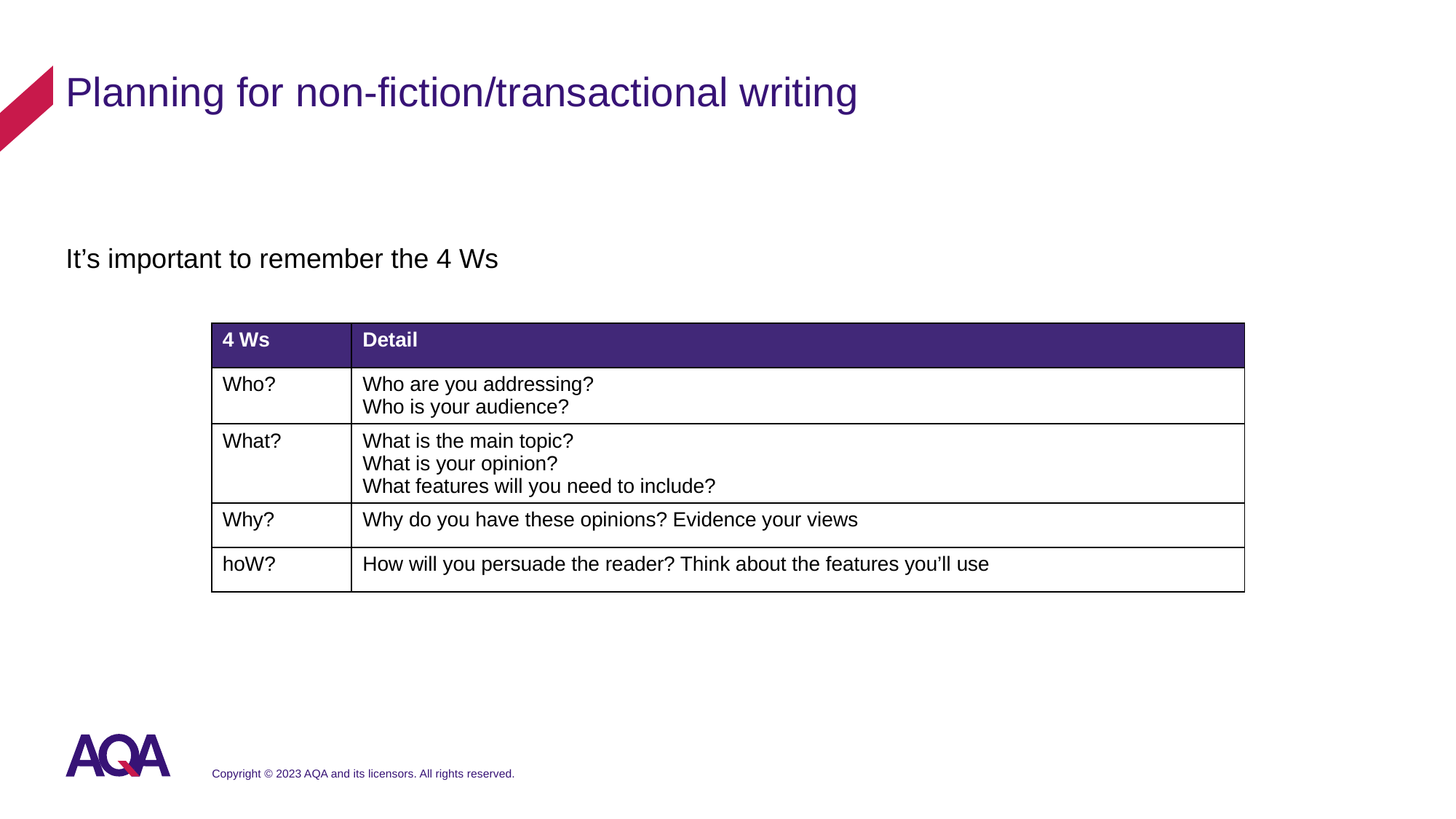

# Planning for non-fiction/transactional writing
It’s important to remember the 4 Ws

| 4 Ws | Detail |
| --- | --- |
| Who? | Who are you addressing? Who is your audience? |
| What? | What is the main topic? What is your opinion? What features will you need to include? |
| Why? | Why do you have these opinions? Evidence your views |
| hoW? | How will you persuade the reader? Think about the features you’ll use |
Copyright © 2023 AQA and its licensors. All rights reserved.